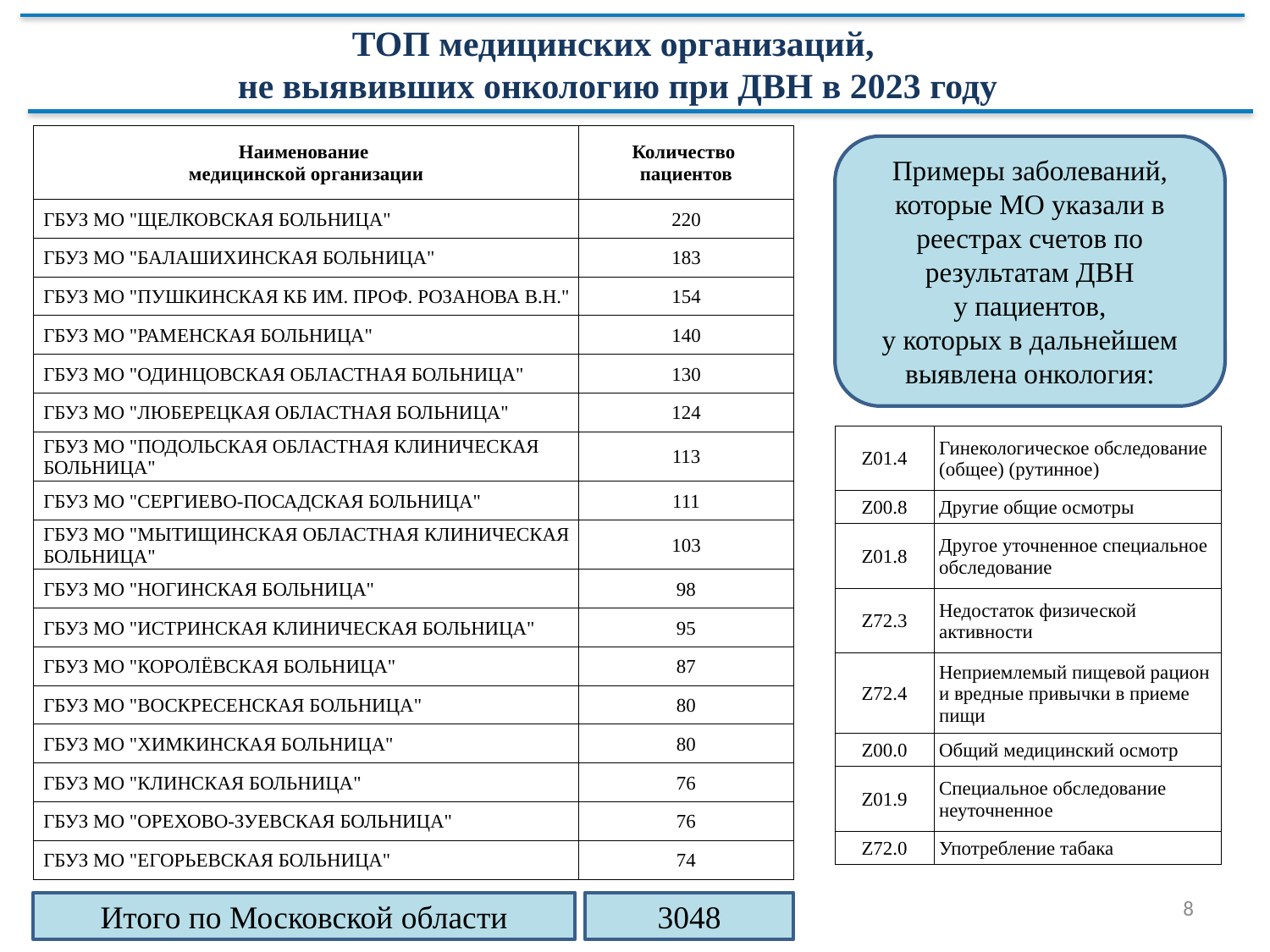

ТОП медицинских организаций,
не выявивших онкологию при ДВН в 2023 году
| Наименование медицинской организации | Количество пациентов |
| --- | --- |
| ГБУЗ МО "ЩЕЛКОВСКАЯ БОЛЬНИЦА" | 220 |
| ГБУЗ МО "БАЛАШИХИНСКАЯ БОЛЬНИЦА" | 183 |
| ГБУЗ МО "ПУШКИНСКАЯ КБ ИМ. ПРОФ. РОЗАНОВА В.Н." | 154 |
| ГБУЗ МО "РАМЕНСКАЯ БОЛЬНИЦА" | 140 |
| ГБУЗ МО "ОДИНЦОВСКАЯ ОБЛАСТНАЯ БОЛЬНИЦА" | 130 |
| ГБУЗ МО "ЛЮБЕРЕЦКАЯ ОБЛАСТНАЯ БОЛЬНИЦА" | 124 |
| ГБУЗ МО "ПОДОЛЬСКАЯ ОБЛАСТНАЯ КЛИНИЧЕСКАЯ БОЛЬНИЦА" | 113 |
| ГБУЗ МО "СЕРГИЕВО-ПОСАДСКАЯ БОЛЬНИЦА" | 111 |
| ГБУЗ МО "МЫТИЩИНСКАЯ ОБЛАСТНАЯ КЛИНИЧЕСКАЯ БОЛЬНИЦА" | 103 |
| ГБУЗ МО "НОГИНСКАЯ БОЛЬНИЦА" | 98 |
| ГБУЗ МО "ИСТРИНСКАЯ КЛИНИЧЕСКАЯ БОЛЬНИЦА" | 95 |
| ГБУЗ МО "КОРОЛЁВСКАЯ БОЛЬНИЦА" | 87 |
| ГБУЗ МО "ВОСКРЕСЕНСКАЯ БОЛЬНИЦА" | 80 |
| ГБУЗ МО "ХИМКИНСКАЯ БОЛЬНИЦА" | 80 |
| ГБУЗ МО "КЛИНСКАЯ БОЛЬНИЦА" | 76 |
| ГБУЗ МО "ОРЕХОВО-ЗУЕВСКАЯ БОЛЬНИЦА" | 76 |
| ГБУЗ МО "ЕГОРЬЕВСКАЯ БОЛЬНИЦА" | 74 |
Примеры заболеваний, которые МО указали в реестрах счетов по результатам ДВН
 у пациентов,
у которых в дальнейшем выявлена онкология:
| Z01.4 | Гинекологическое обследование (общее) (рутинное) |
| --- | --- |
| Z00.8 | Другие общие осмотры |
| Z01.8 | Другое уточненное специальное обследование |
| Z72.3 | Недостаток физической активности |
| Z72.4 | Неприемлемый пищевой рацион и вредные привычки в приеме пищи |
| Z00.0 | Общий медицинский осмотр |
| Z01.9 | Специальное обследование неуточненное |
| Z72.0 | Употребление табака |
8
Итого по Московской области
3048